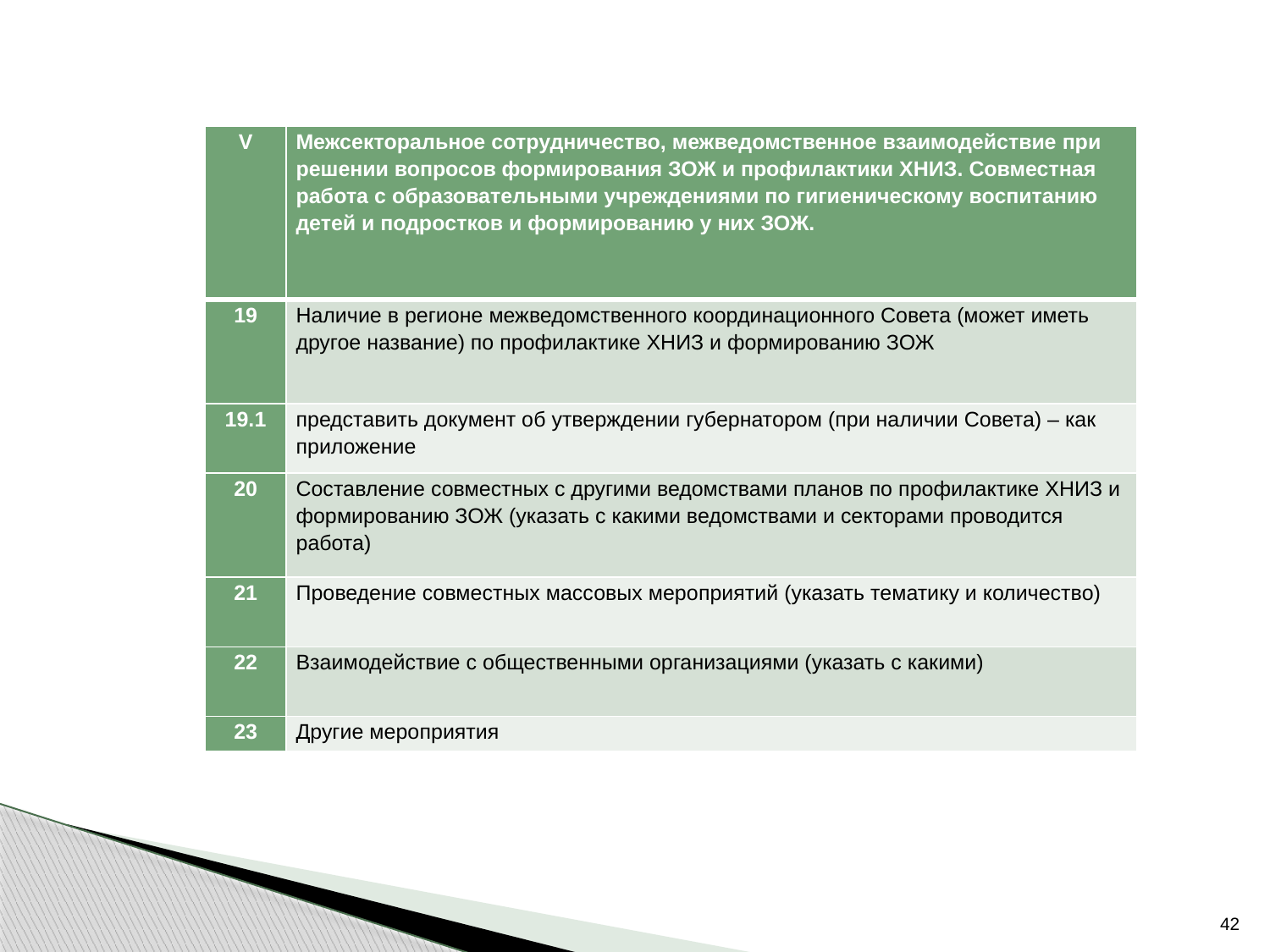

| V | Межсекторальное сотрудничество, межведомственное взаимодействие при решении вопросов формирования ЗОЖ и профилактики ХНИЗ. Совместная работа с образовательными учреждениями по гигиеническому воспитанию детей и подростков и формированию у них ЗОЖ. |
| --- | --- |
| 19 | Наличие в регионе межведомственного координационного Совета (может иметь другое название) по профилактике ХНИЗ и формированию ЗОЖ |
| 19.1 | представить документ об утверждении губернатором (при наличии Совета) – как приложение |
| 20 | Составление совместных с другими ведомствами планов по профилактике ХНИЗ и формированию ЗОЖ (указать с какими ведомствами и секторами проводится работа) |
| 21 | Проведение совместных массовых мероприятий (указать тематику и количество) |
| 22 | Взаимодействие с общественными организациями (указать с какими) |
| 23 | Другие мероприятия |
42